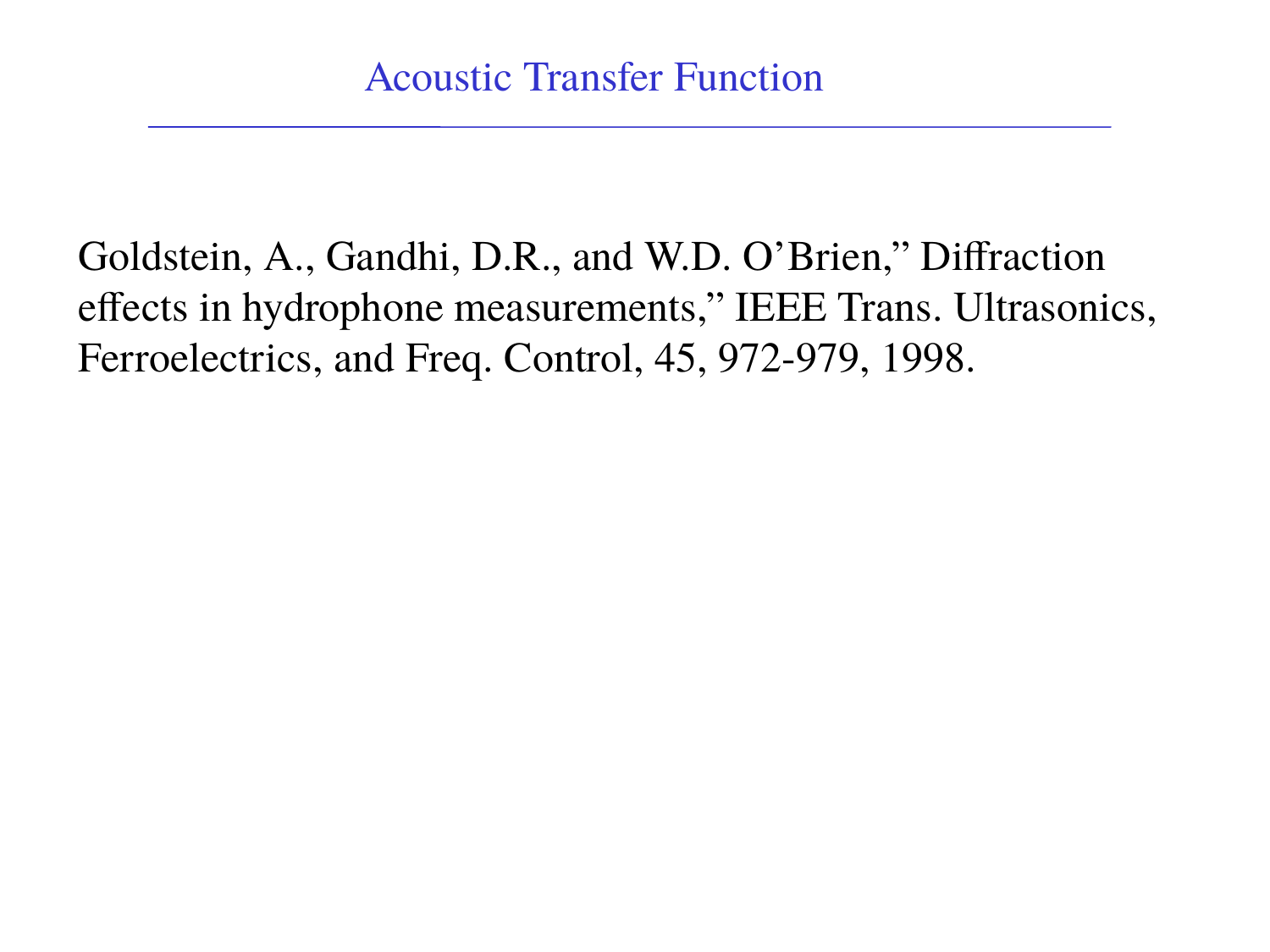

Acoustic Transfer Function

Goldstein, A., Gandhi, D.R., and W.D. O’Brien,” Diffraction
effects in hydrophone measurements,” IEEE Trans. Ultrasonics,
Ferroelectrics, and Freq. Control, 45, 972-979, 1998.